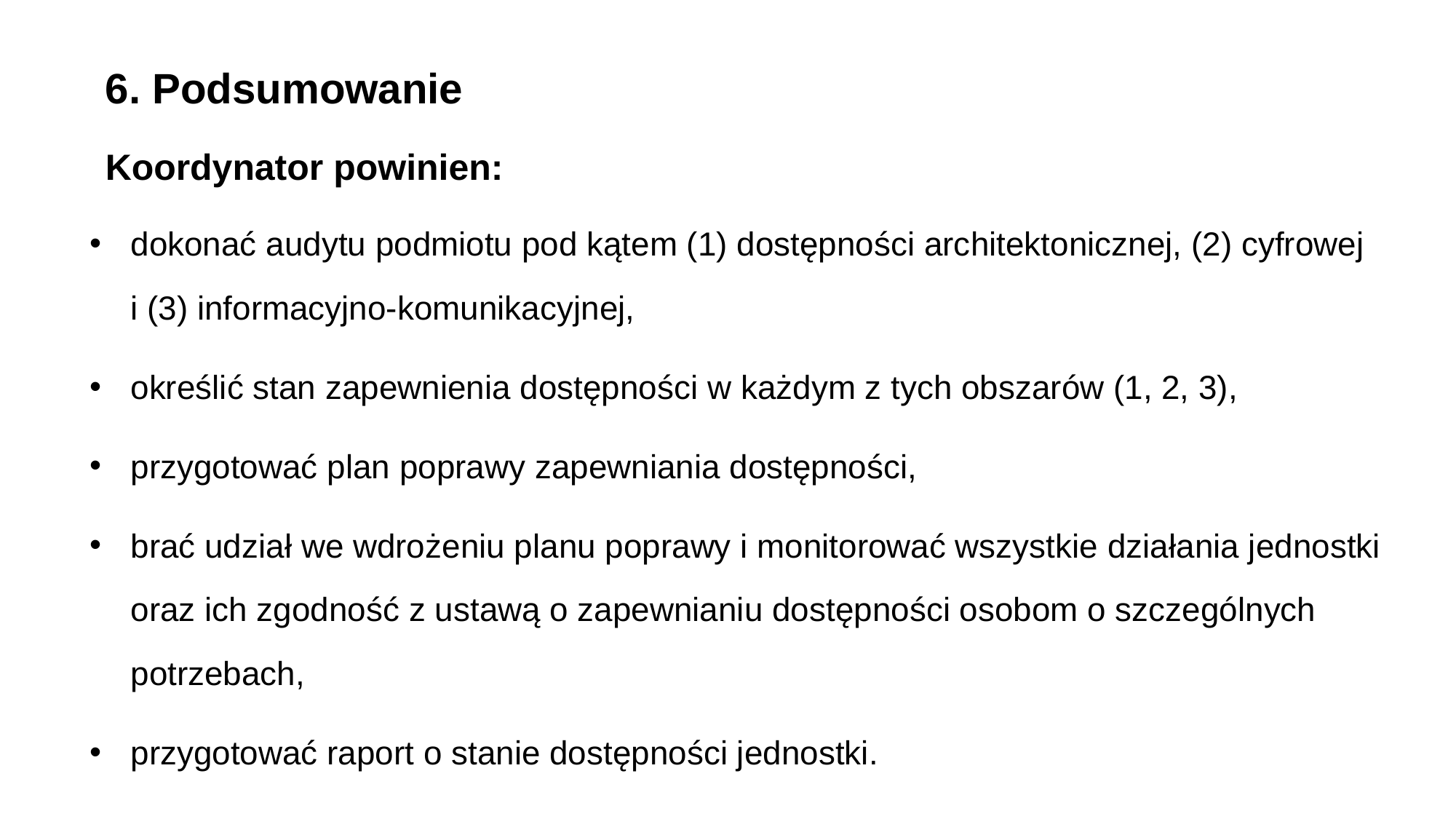

6. Podsumowanie
# Koordynator powinien:
dokonać audytu podmiotu pod kątem (1) dostępności architektonicznej, (2) cyfrowej
i (3) informacyjno-komunikacyjnej,
określić stan zapewnienia dostępności w każdym z tych obszarów (1, 2, 3),
przygotować plan poprawy zapewniania dostępności,
brać udział we wdrożeniu planu poprawy i monitorować wszystkie działania jednostki
oraz ich zgodność z ustawą o zapewnianiu dostępności osobom o szczególnych potrzebach,
przygotować raport o stanie dostępności jednostki.